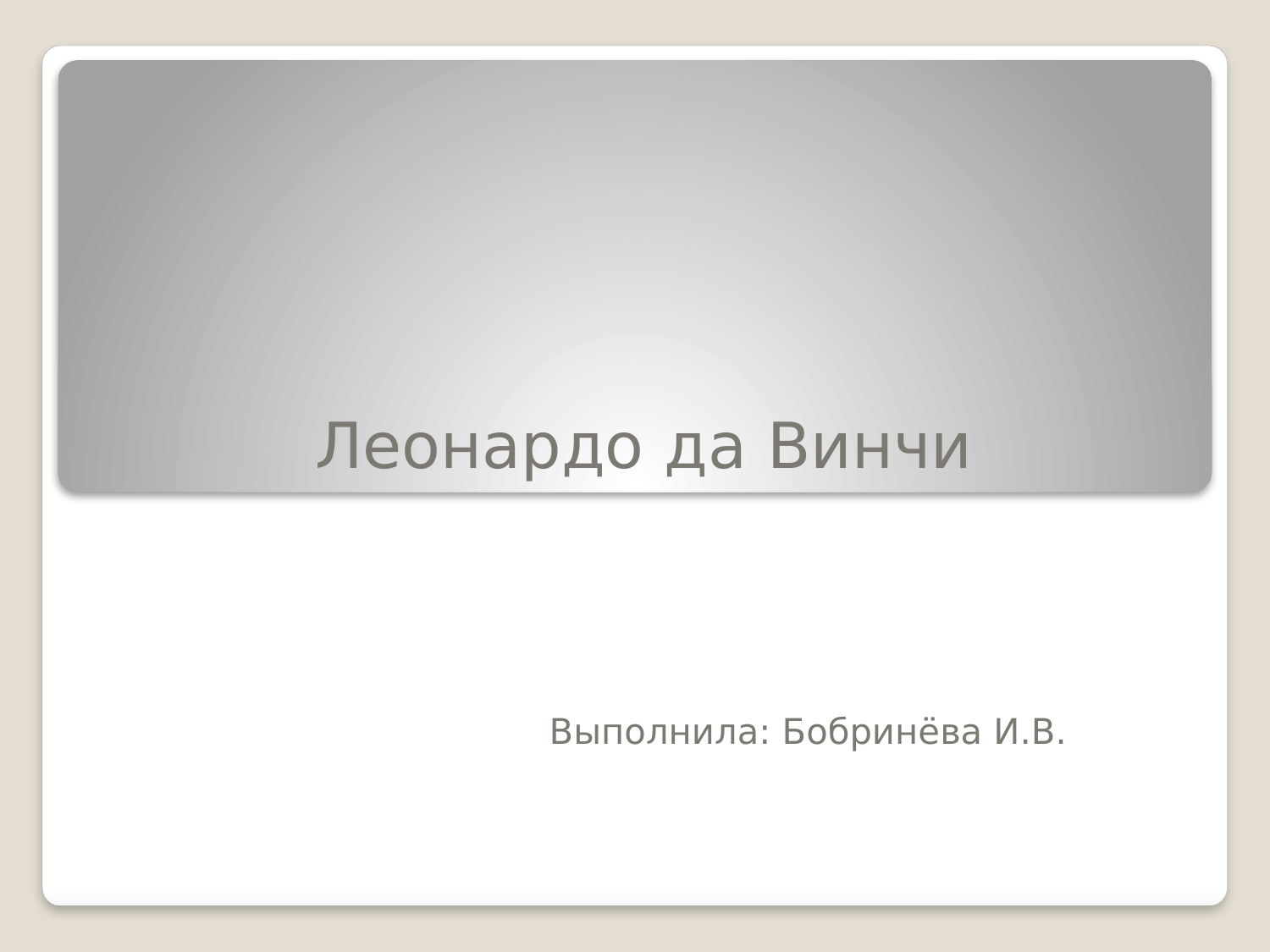

#

Леонардо да Винчи

                 Выполнила: Бобринёва И.В.